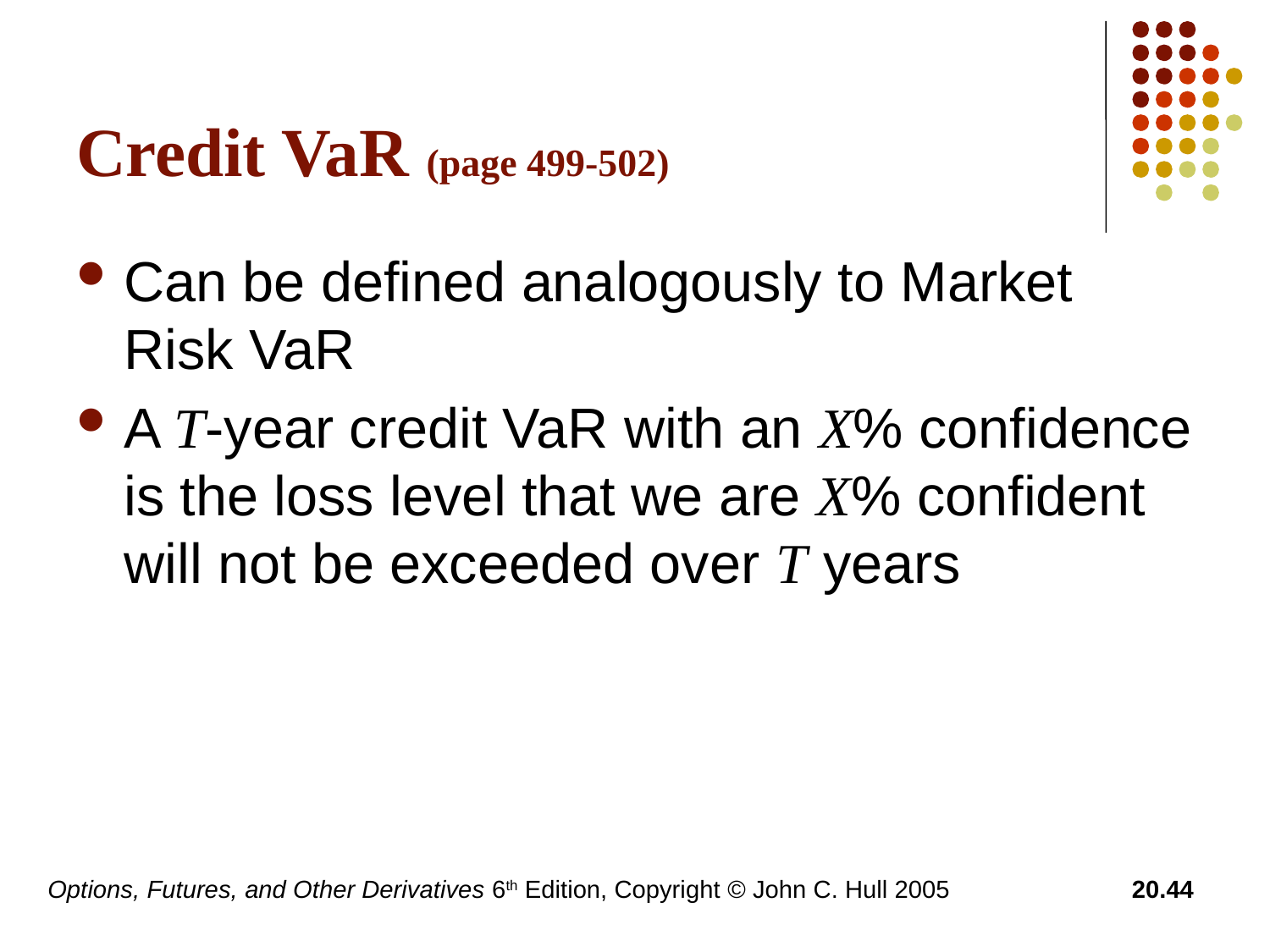

# Credit VaR (page 499-502)
Can be defined analogously to Market Risk VaR
A T-year credit VaR with an X% confidence is the loss level that we are X% confident will not be exceeded over T years

Options, Futures, and Other Derivatives 6th Edition, Copyright © John C. Hull 2005
20.44